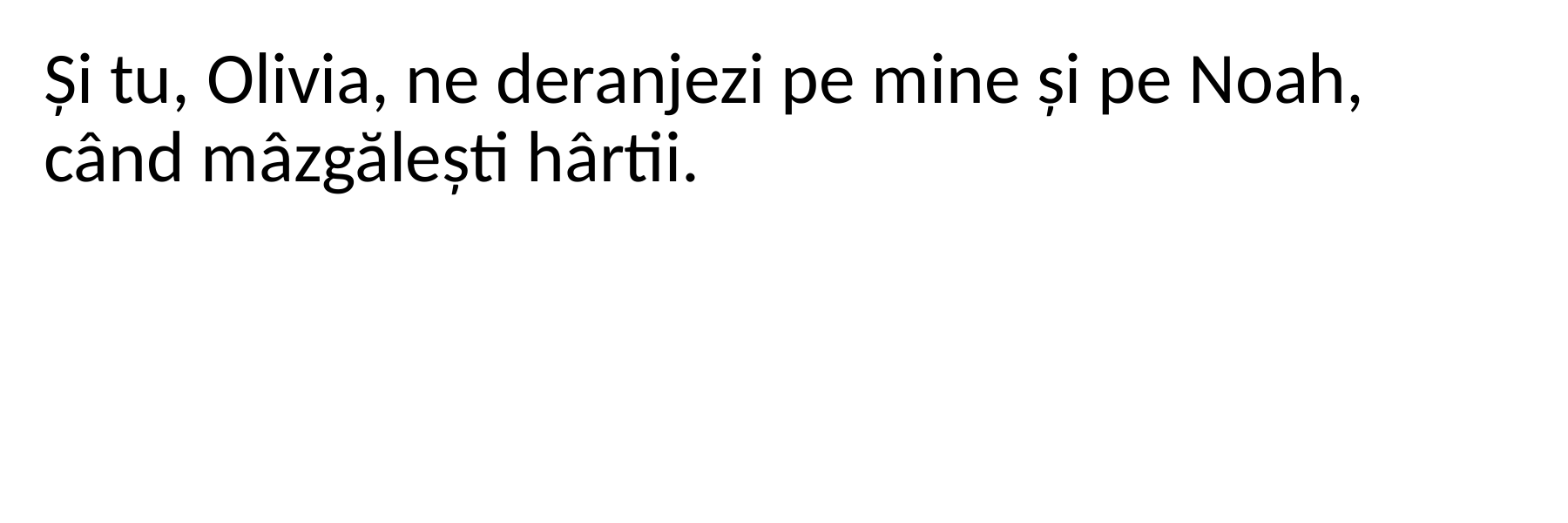

Și tu, Olivia, ne deranjezi pe mine și pe Noah, când mâzgălești hârtii.